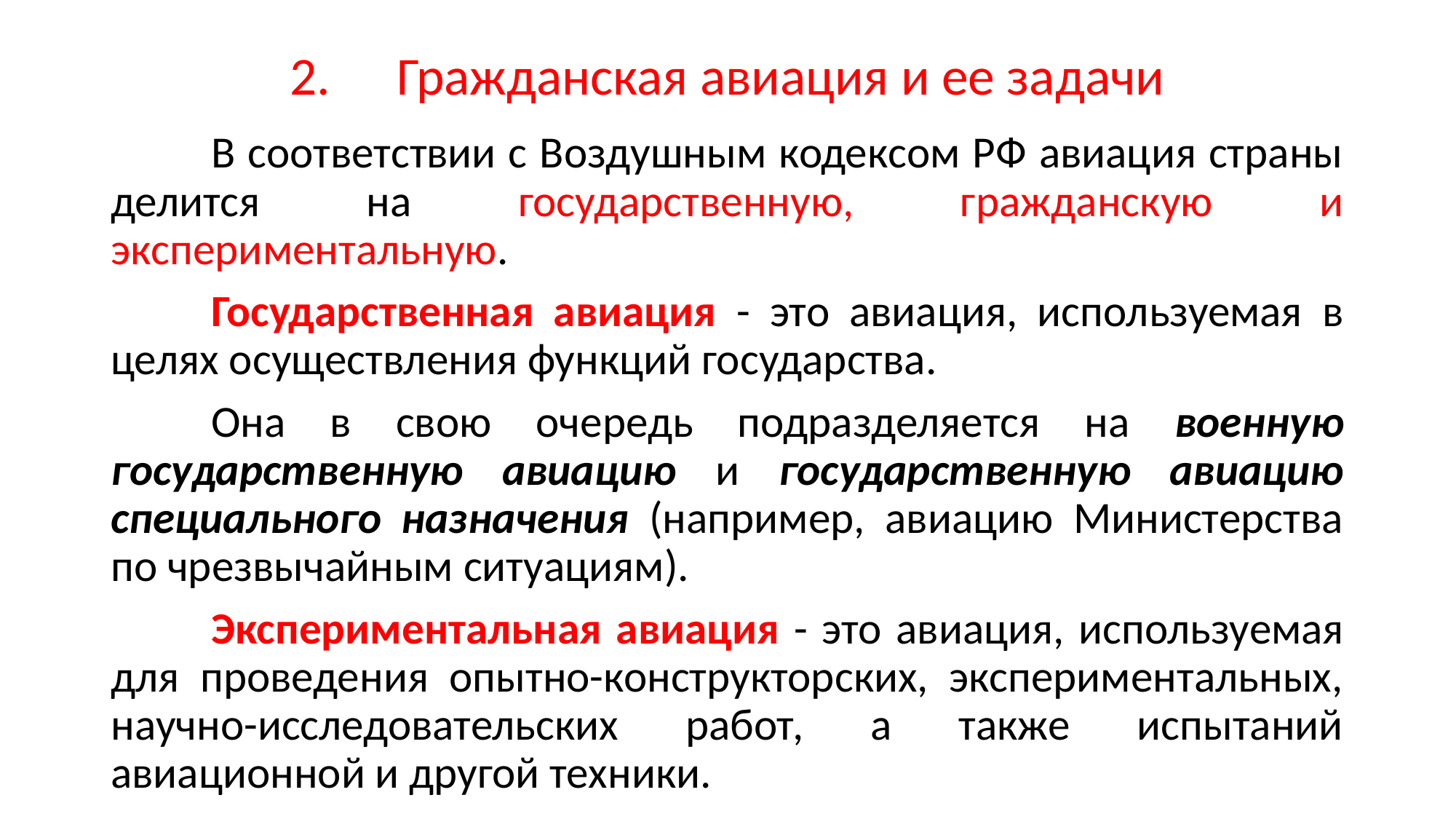

# 2.	Гражданская авиация и ее задачи
	В соответствии с Воздушным кодексом РФ авиация страны делится на государственную, гражданскую и экспериментальную.
	Государственная авиация - это авиация, используемая в целях осуществления функций государства.
	Она в свою очередь подразделяется на военную государственную авиацию и государственную авиацию специального назначения (например, авиацию Министерства по чрезвычайным ситуациям).
	Экспериментальная авиация - это авиация, используемая для проведения опытно-конструкторских, экспериментальных, научно-исследовательских работ, а также испытаний авиационной и другой техники.